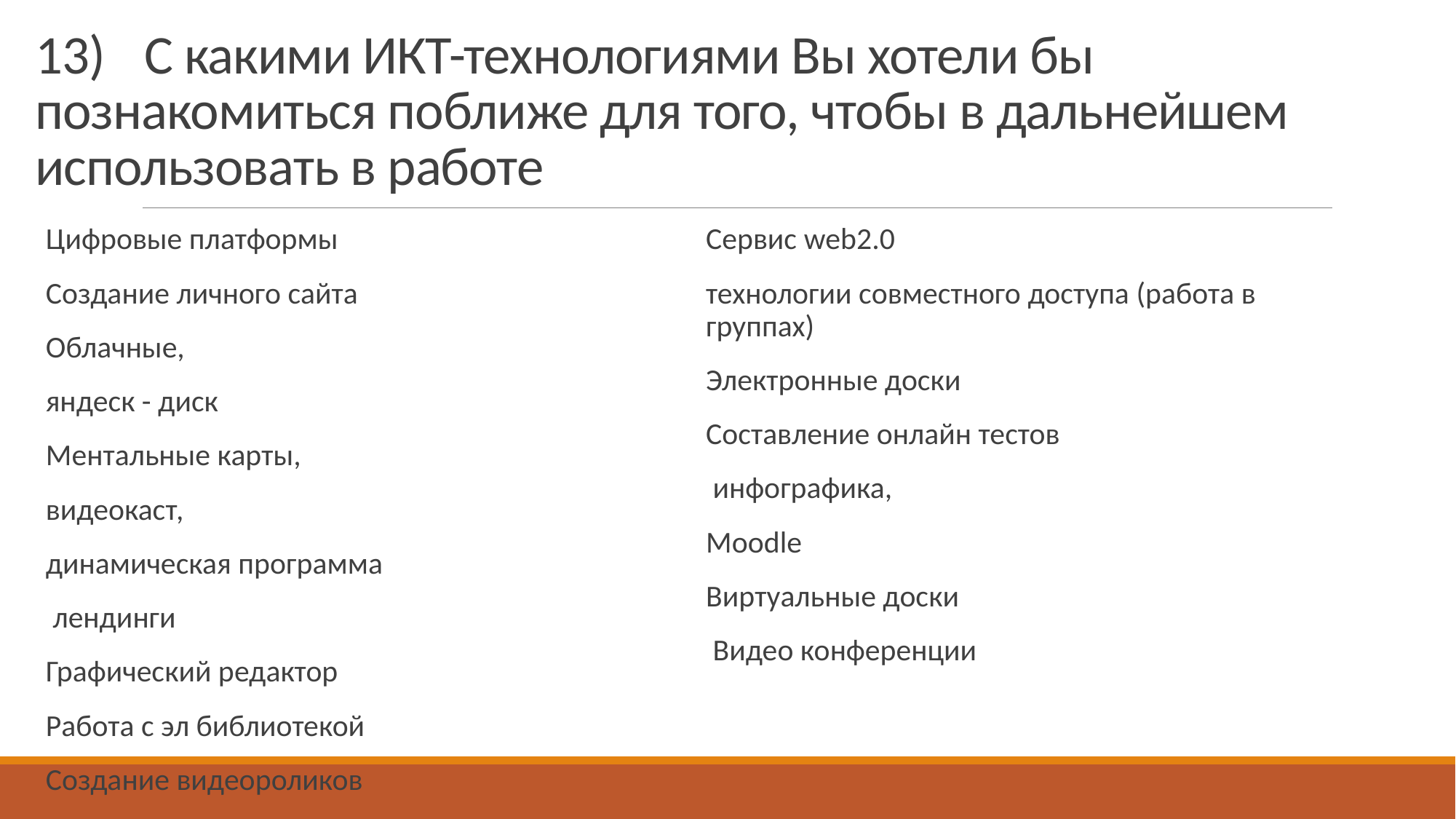

# 13)	С какими ИКТ-технологиями Вы хотели бы познакомиться поближе для того, чтобы в дальнейшем использовать в работе
Цифровые платформы
Создание личного сайта
Облачные,
яндеск - диск
Ментальные карты,
видеокаст,
динамическая программа
 лендинги
Графический редактор
Работа с эл библиотекой
Создание видеороликов
Сервис web2.0
технологии совместного доступа (работа в группах)
Электронные доски
Составление онлайн тестов
 инфографика,
Moodlе
Виртуальные доски
 Видео конференции